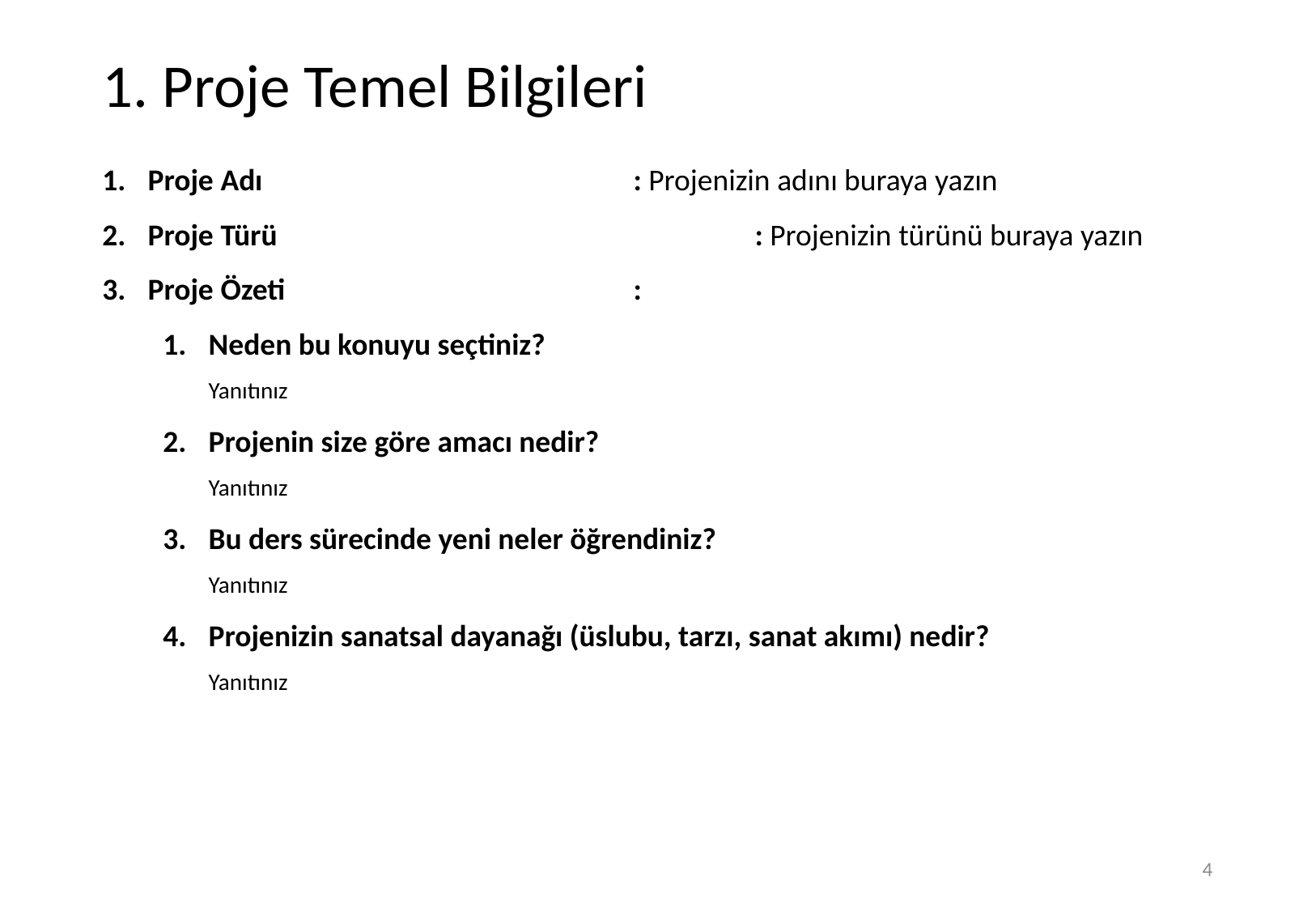

# 1. Proje Temel Bilgileri
Proje Adı				: Projenizin adını buraya yazın
Proje Türü				: Projenizin türünü buraya yazın
Proje Özeti			:
Neden bu konuyu seçtiniz?
Yanıtınız
Projenin size göre amacı nedir?
Yanıtınız
Bu ders sürecinde yeni neler öğrendiniz?
Yanıtınız
Projenizin sanatsal dayanağı (üslubu, tarzı, sanat akımı) nedir?
Yanıtınız

4